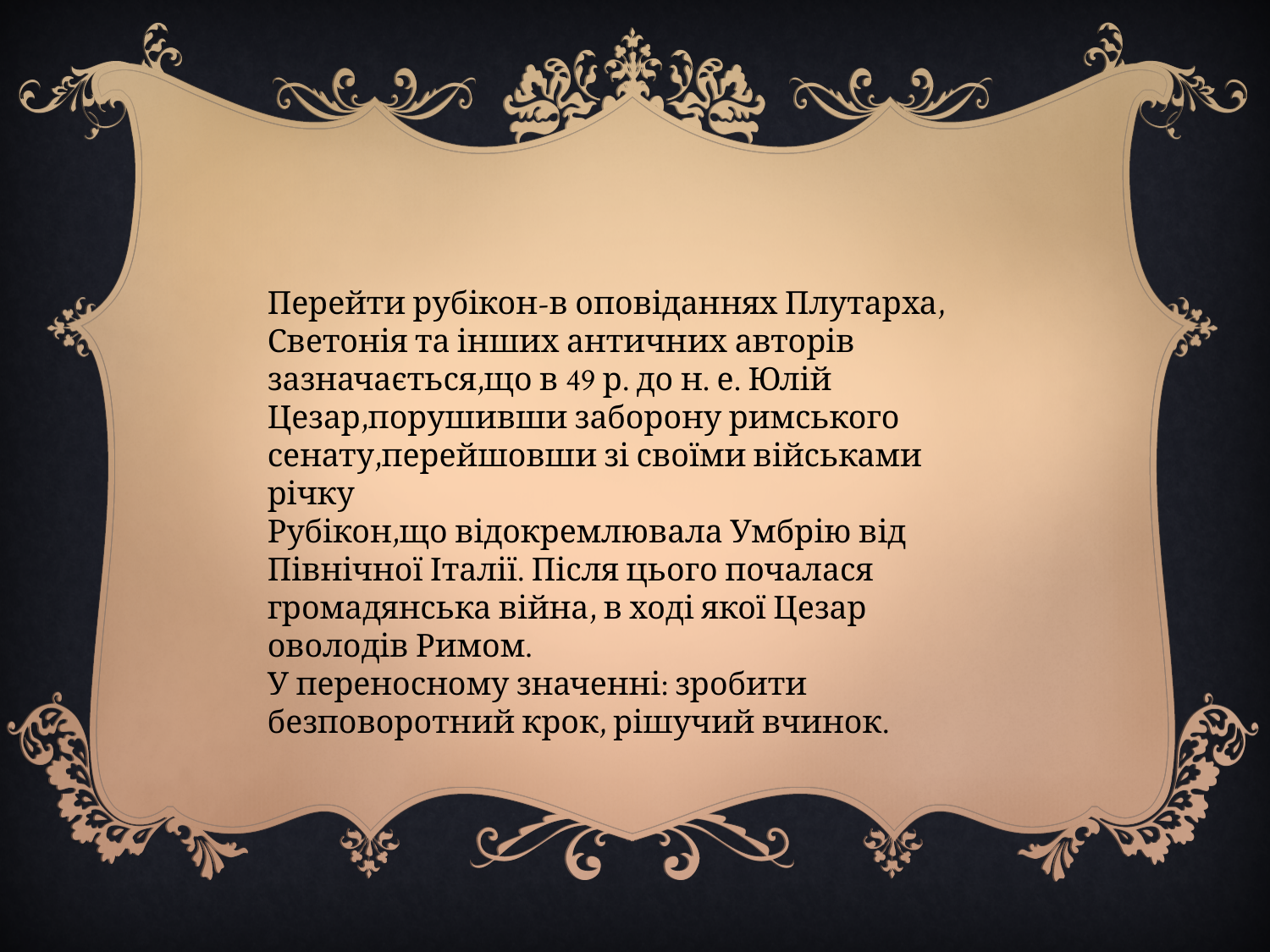

Перейти рубікон-в оповіданнях Плутарха, Светонія та інших античних авторів зазначається,що в 49 р. до н. е. Юлій Цезар,порушивши заборону римського сенату,перейшовши зі своїми військами річку
Рубікон,що відокремлювала Умбрію від Північної Італії. Після цього почалася громадянська війна, в ході якої Цезар оволодів Римом.
У переносному значенні: зробити безповоротний крок, рішучий вчинок.